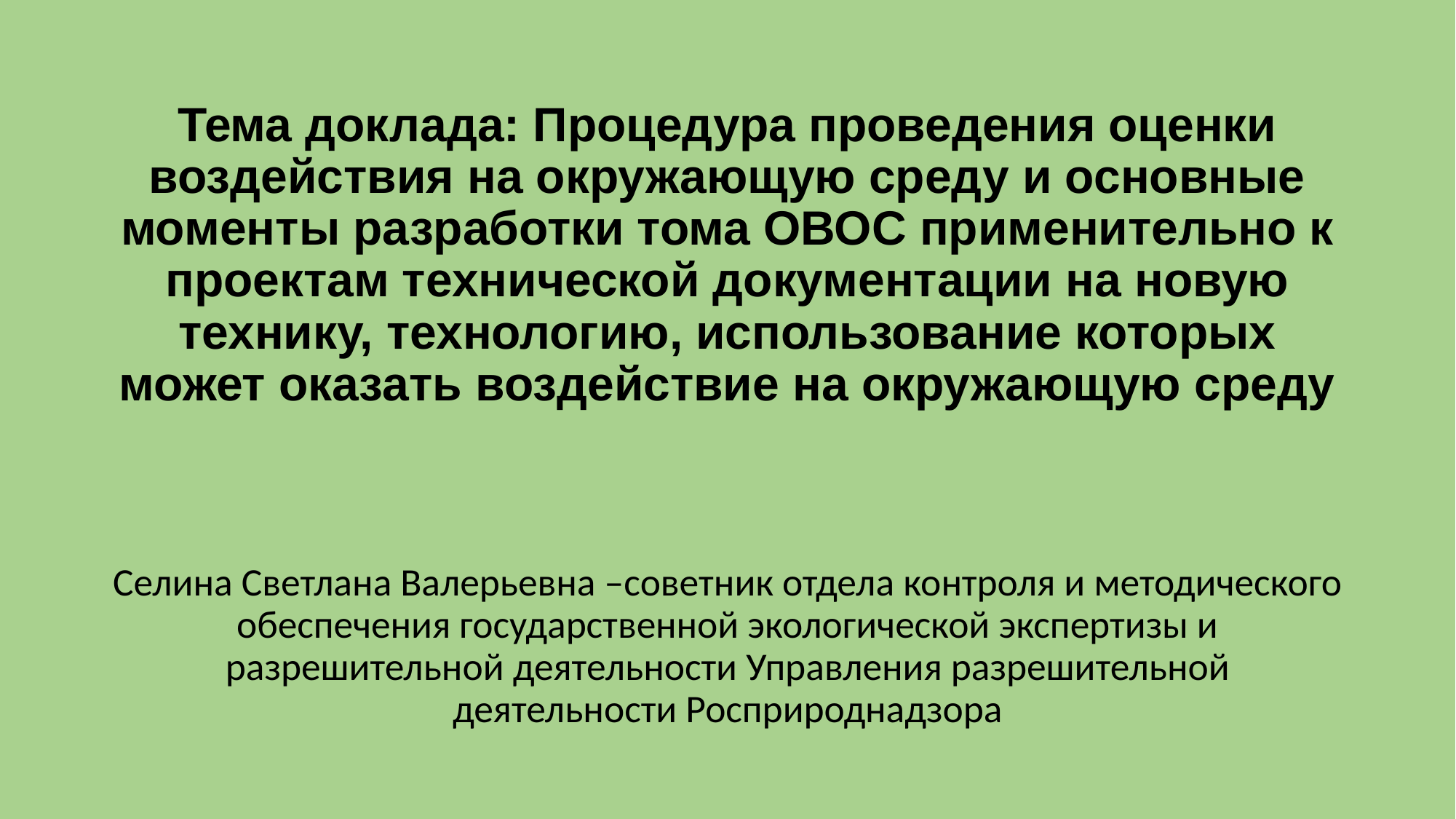

# Тема доклада: Процедура проведения оценки воздействия на окружающую среду и основные моменты разработки тома ОВОС применительно к проектам технической документации на новую технику, технологию, использование которых может оказать воздействие на окружающую среду
Селина Светлана Валерьевна –советник отдела контроля и методического обеспечения государственной экологической экспертизы и разрешительной деятельности Управления разрешительной деятельности Росприроднадзора